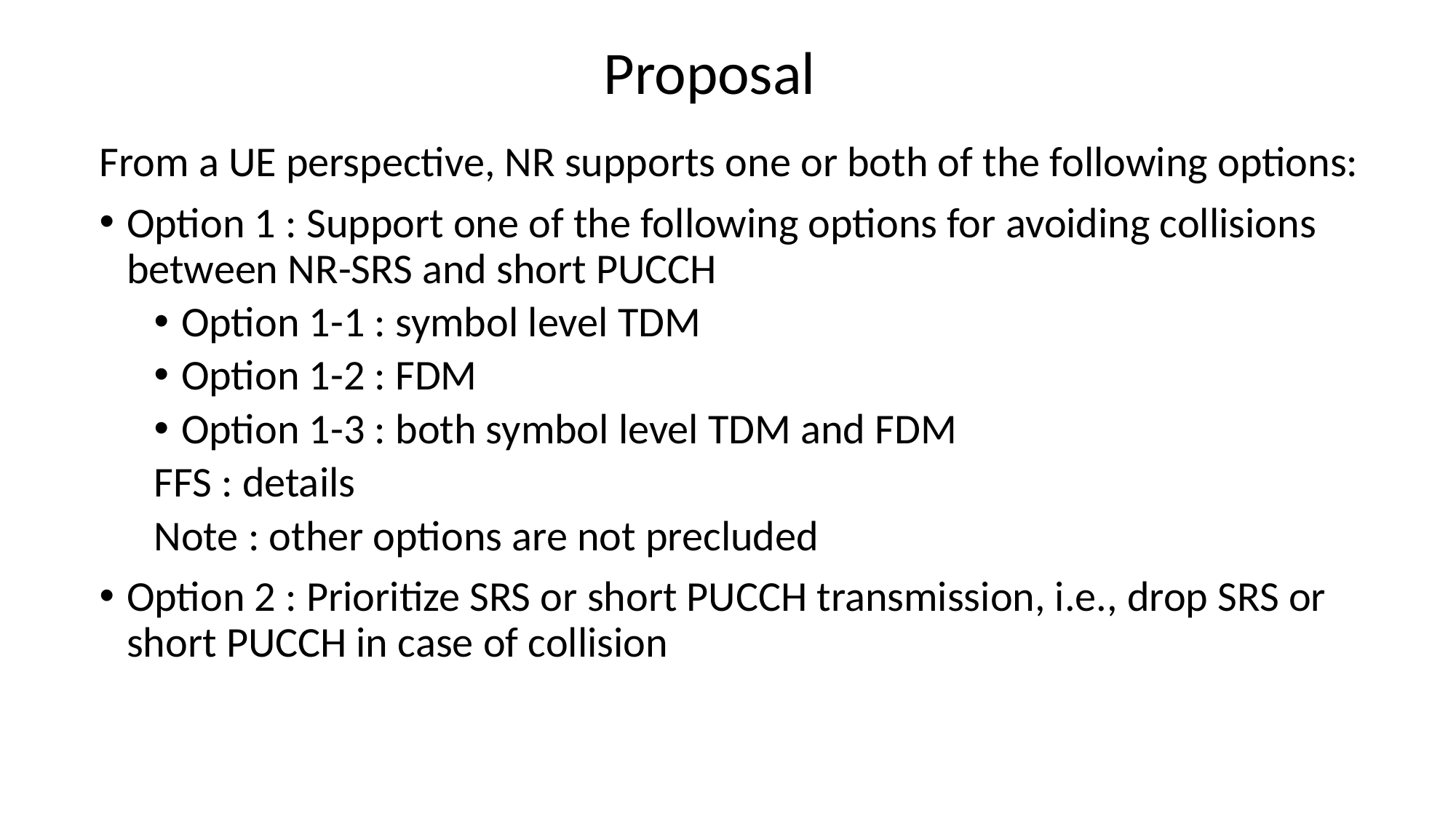

# Proposal
From a UE perspective, NR supports one or both of the following options:
Option 1 : Support one of the following options for avoiding collisions between NR-SRS and short PUCCH
Option 1-1 : symbol level TDM
Option 1-2 : FDM
Option 1-3 : both symbol level TDM and FDM
FFS : details
Note : other options are not precluded
Option 2 : Prioritize SRS or short PUCCH transmission, i.e., drop SRS or short PUCCH in case of collision